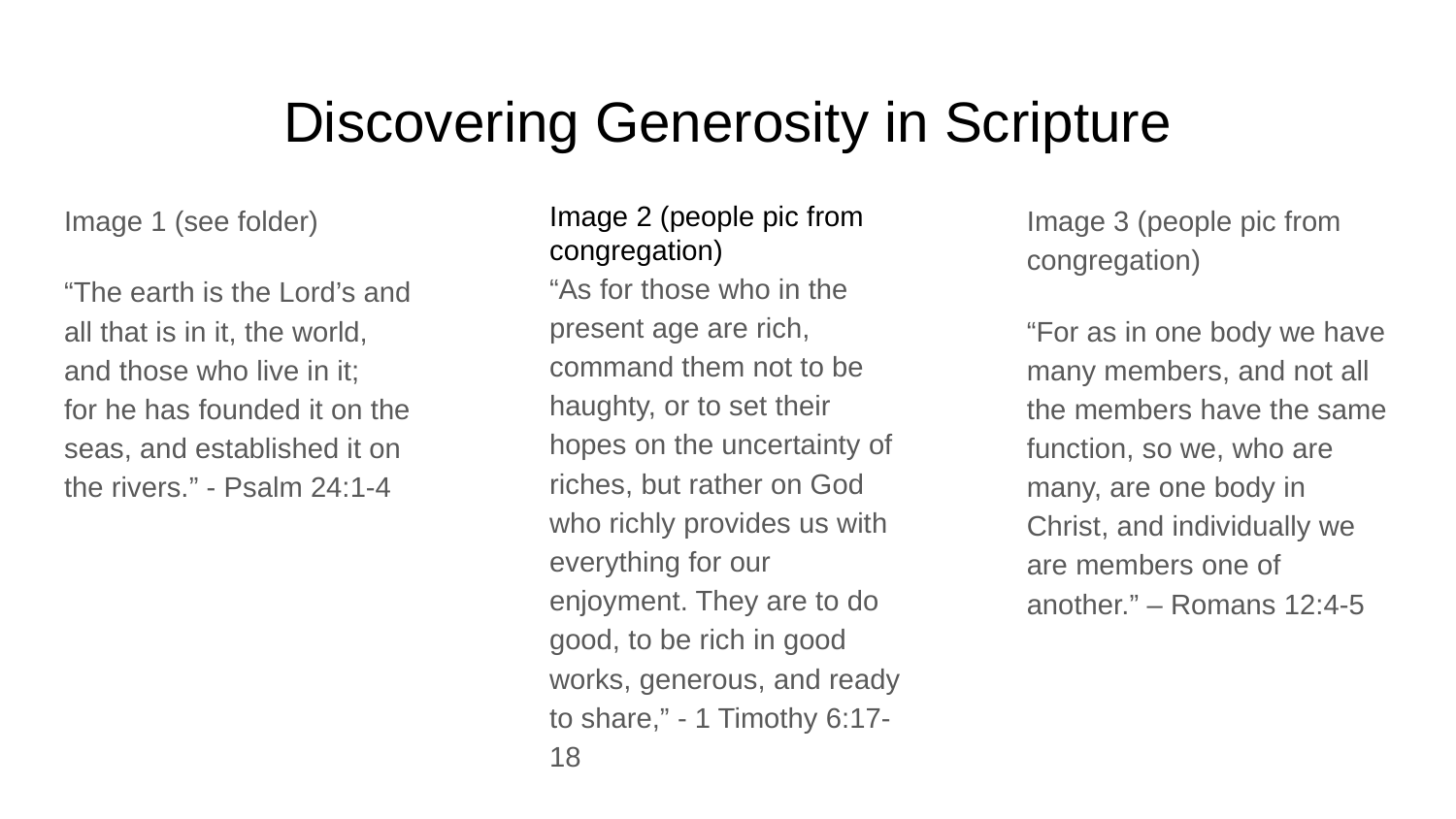

# Discovering Generosity in Scripture
Image 1 (see folder)
“The earth is the Lord’s and all that is in it, the world, and those who live in it;
for he has founded it on the seas, and established it on the rivers.” - Psalm 24:1-4

Image 3 (people pic from congregation)
“For as in one body we have many members, and not all the members have the same function, so we, who are many, are one body in Christ, and individually we are members one of another.” – Romans 12:4-5
Image 2 (people pic from congregation)
“As for those who in the present age are rich, command them not to be haughty, or to set their hopes on the uncertainty of riches, but rather on God who richly provides us with everything for our enjoyment. They are to do good, to be rich in good works, generous, and ready to share,” - 1 Timothy 6:17-18